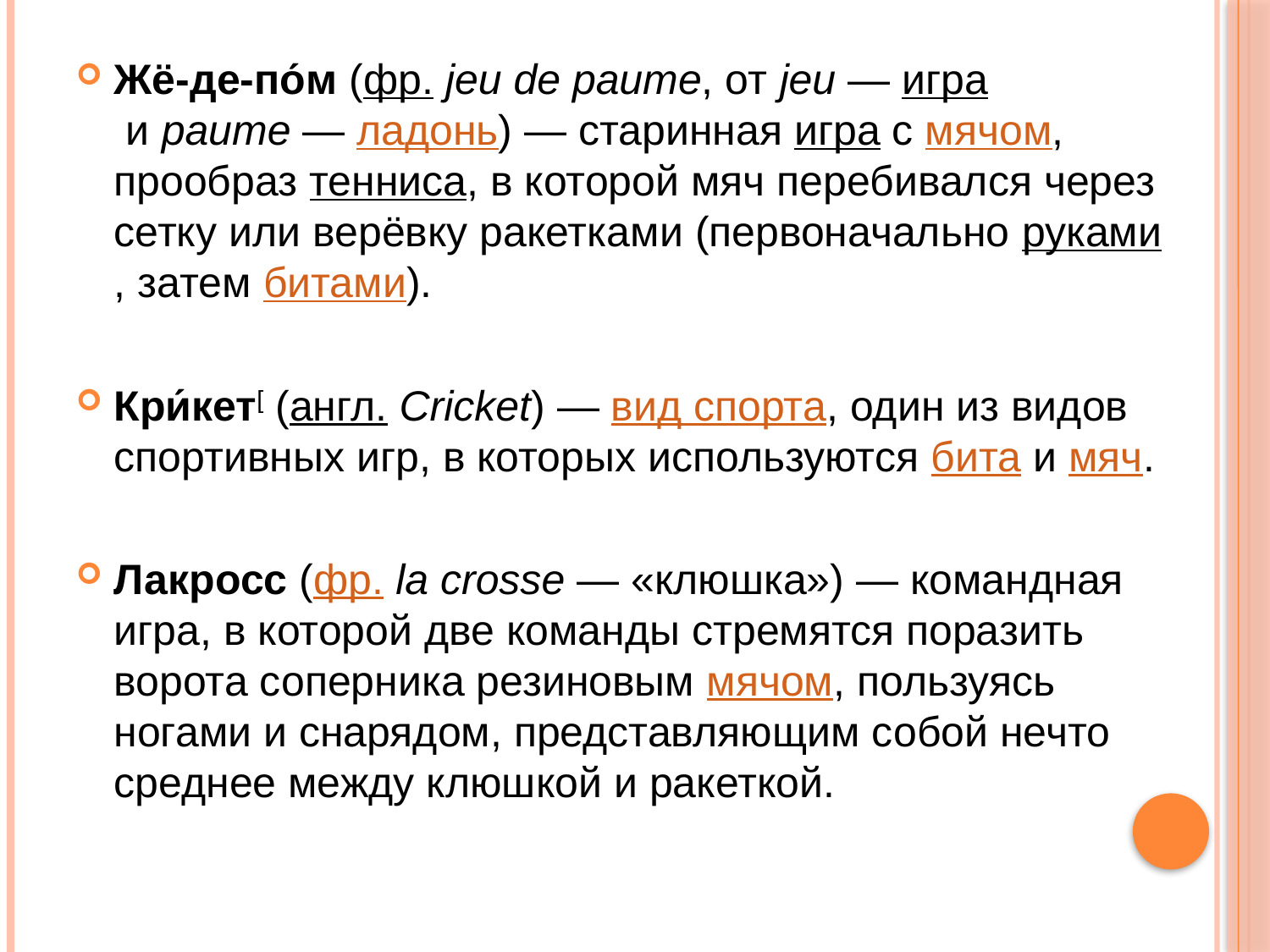

Жё-де-по́м (фр. jeu de paume, от jeu — игра и paume — ладонь) — старинная игра c мячом, прообраз тенниса, в которой мяч перебивался через сетку или верёвку ракетками (первоначально руками, затем битами).

Кри́кет[ (англ. Cricket) — вид спорта, один из видов спортивных игр, в которых используются бита и мяч.

Лакросс (фр. la crosse — «клюшка») — командная игра, в которой две команды стремятся поразить ворота соперника резиновым мячом, пользуясь ногами и снарядом, представляющим собой нечто среднее между клюшкой и ракеткой.